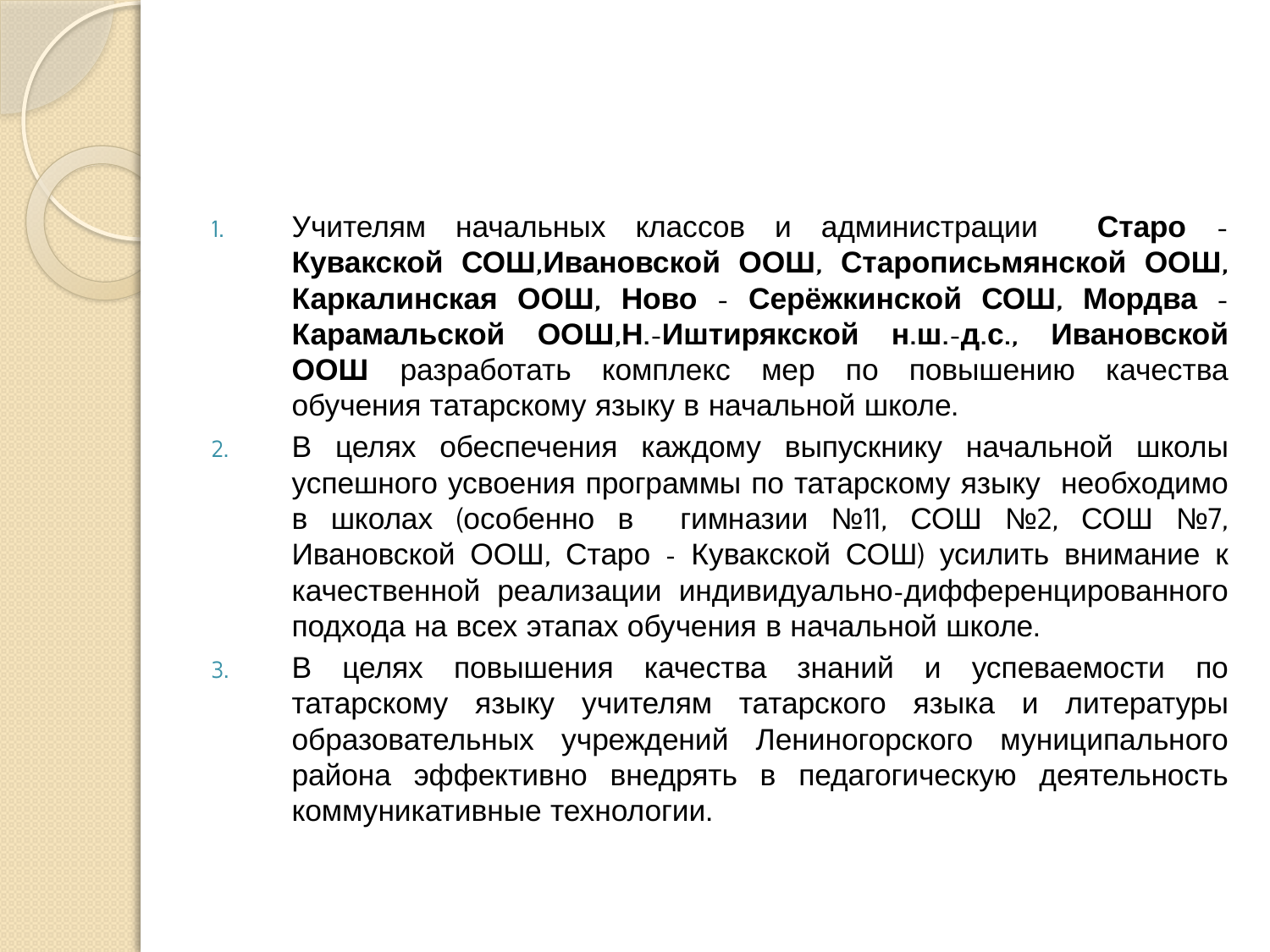

#
Учителям начальных классов и администрации  Старо - Кувакской СОШ,Ивановской ООШ, Старописьмянской ООШ, Каркалинская ООШ, Ново - Серёжкинской СОШ, Мордва - Карамальской ООШ,Н.-Иштирякской н.ш.-д.с., Ивановской ООШ разработать комплекс мер по повышению качества обучения татарскому языку в начальной школе.
В целях обеспечения каждому выпускнику начальной школы успешного усвоения программы по татарскому языку  необходимо в школах (особенно в  гимназии №11, СОШ №2, СОШ №7, Ивановской ООШ, Старо - Кувакской СОШ) усилить внимание к качественной реализации индивидуально-дифференцированного подхода на всех этапах обучения в начальной школе.
В целях повышения качества знаний и успеваемости по татарскому языку учителям татарского языка и литературы образовательных учреждений Лениногорского муниципального района эффективно внедрять в педагогическую деятельность коммуникативные технологии.